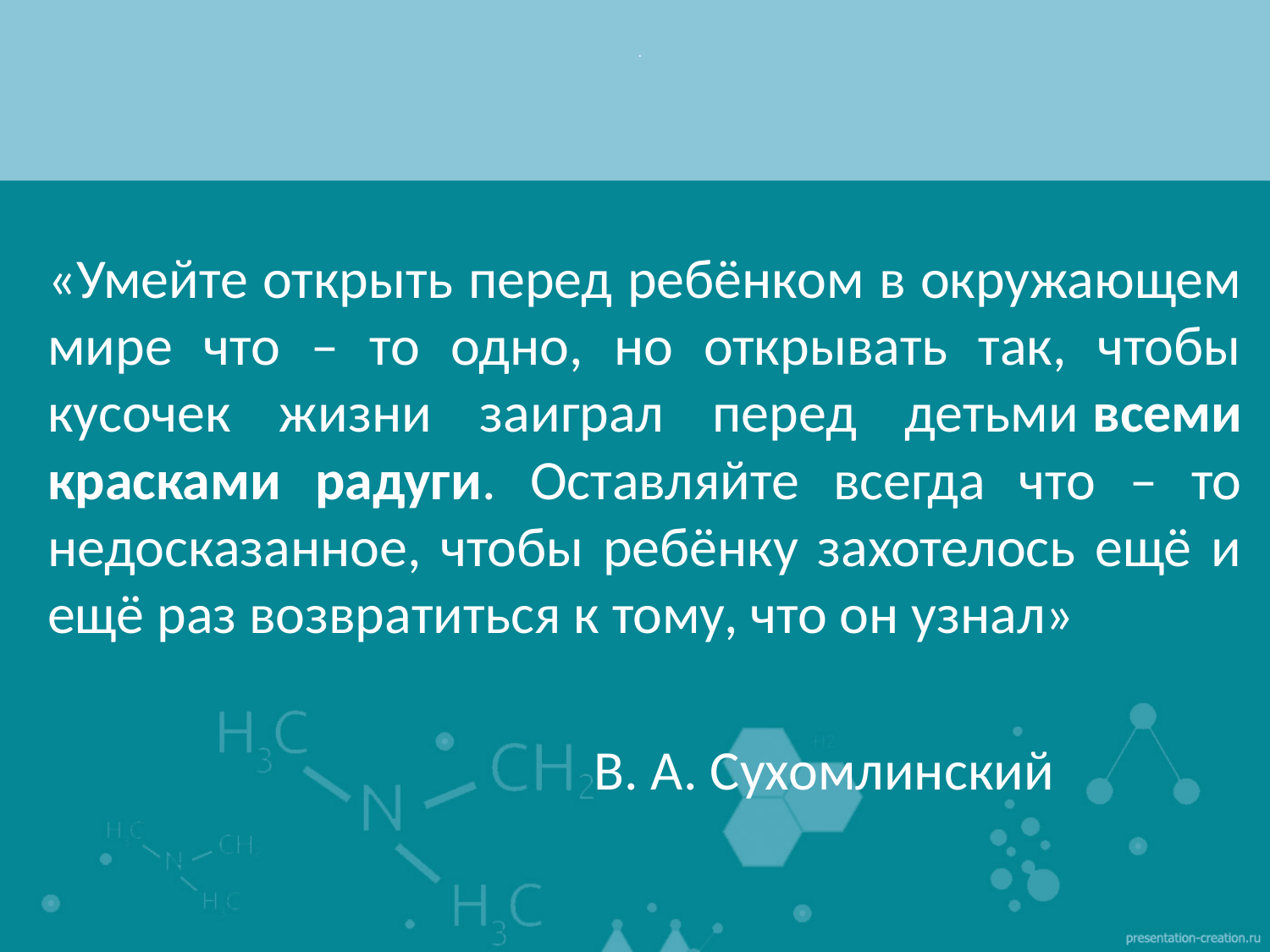

# .
«Умейте открыть перед ребёнком в окружающем мире что – то одно, но открывать так, чтобы кусочек жизни заиграл перед детьми всеми красками радуги. Оставляйте всегда что – то недосказанное, чтобы ребёнку захотелось ещё и ещё раз возвратиться к тому, что он узнал»

                                           В. А. Сухомлинский